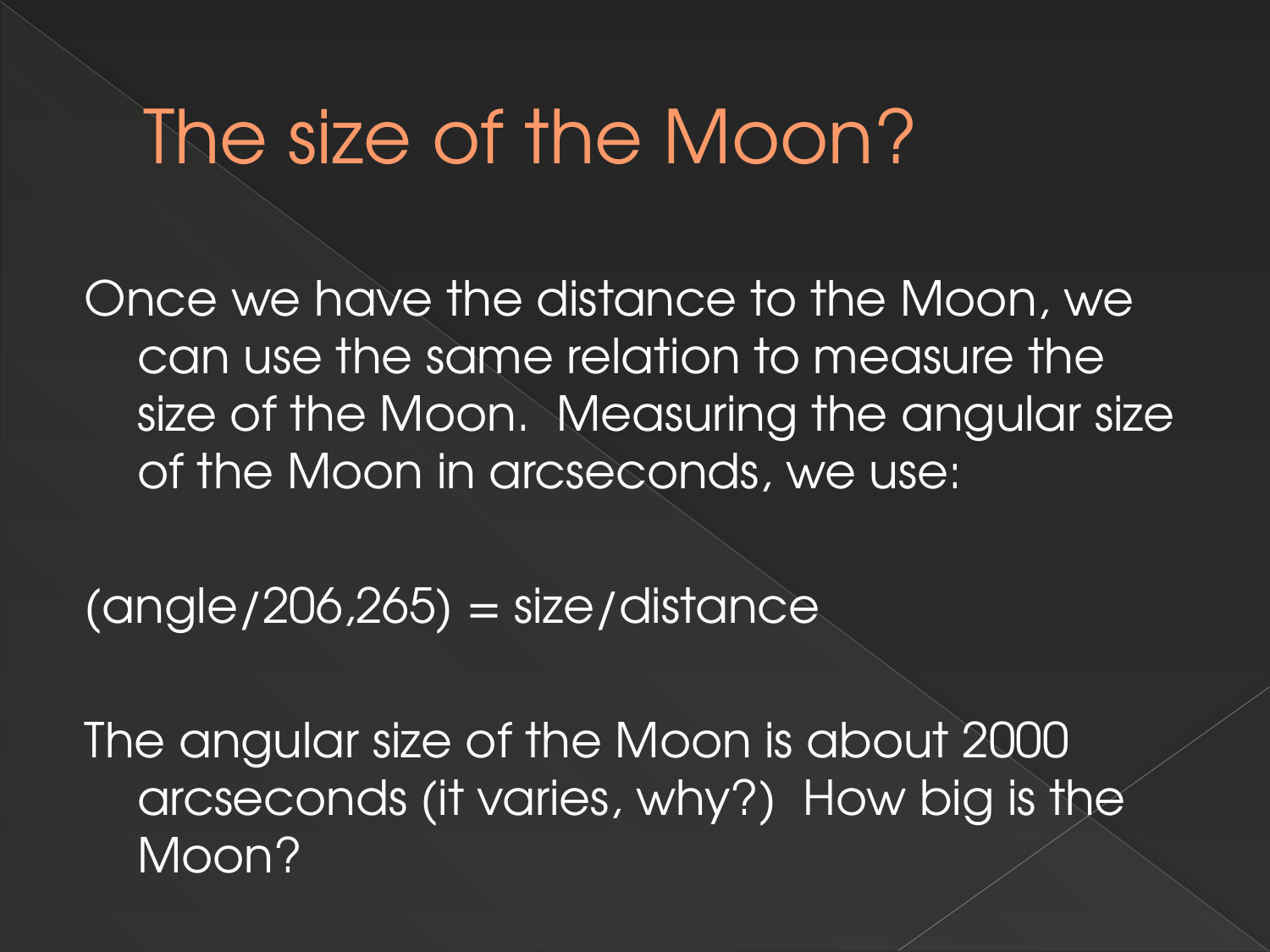

# The size of the Moon?
Once we have the distance to the Moon, we can use the same relation to measure the size of the Moon.  Measuring the angular size of the Moon in arcseconds, we use:

(angle/206,265) = size/distance

The angular size of the Moon is about 2000 arcseconds (it varies, why?)  How big is the Moon?